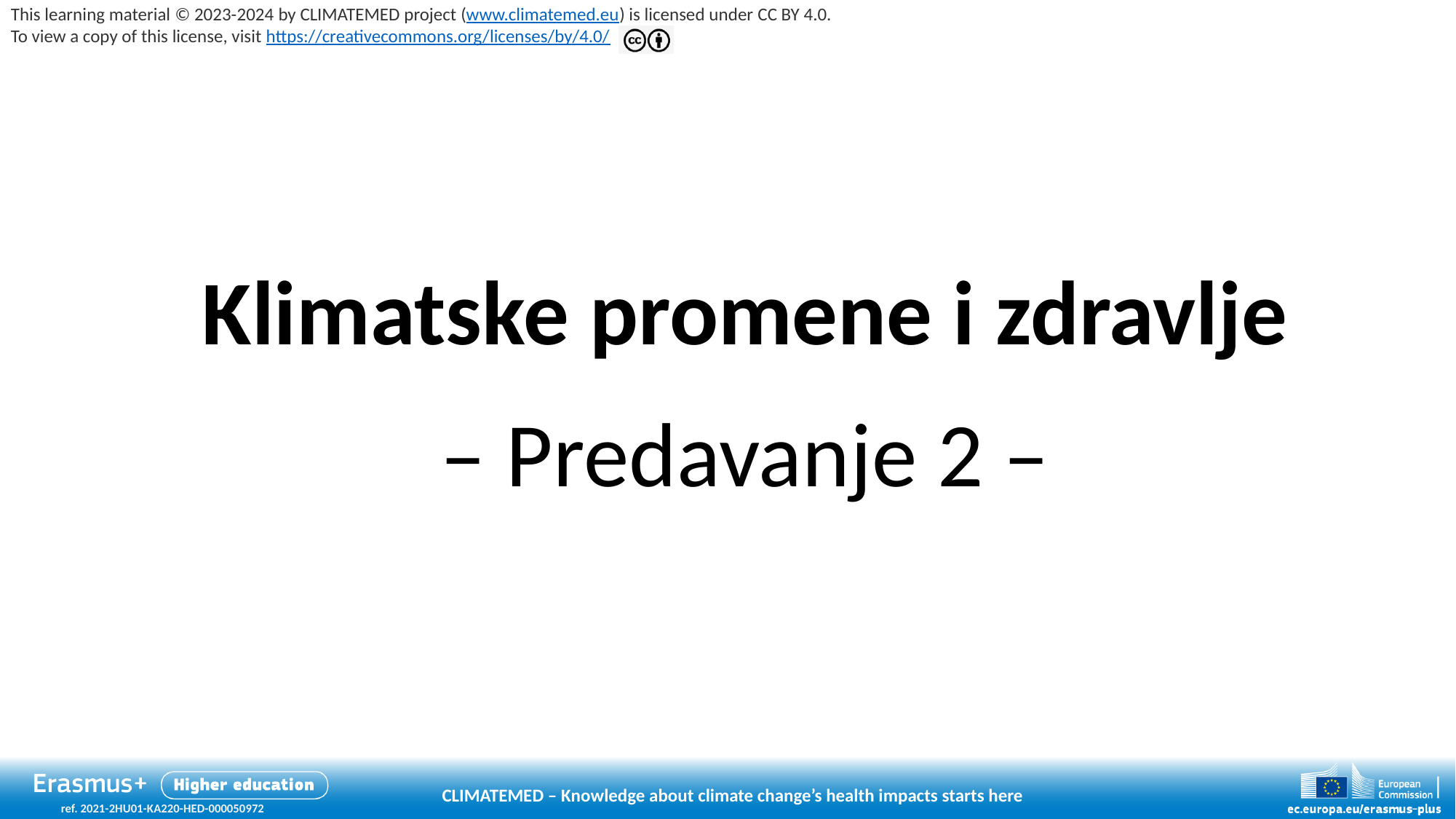

# Klimatske promene i zdravlje – Predavanje 2 –